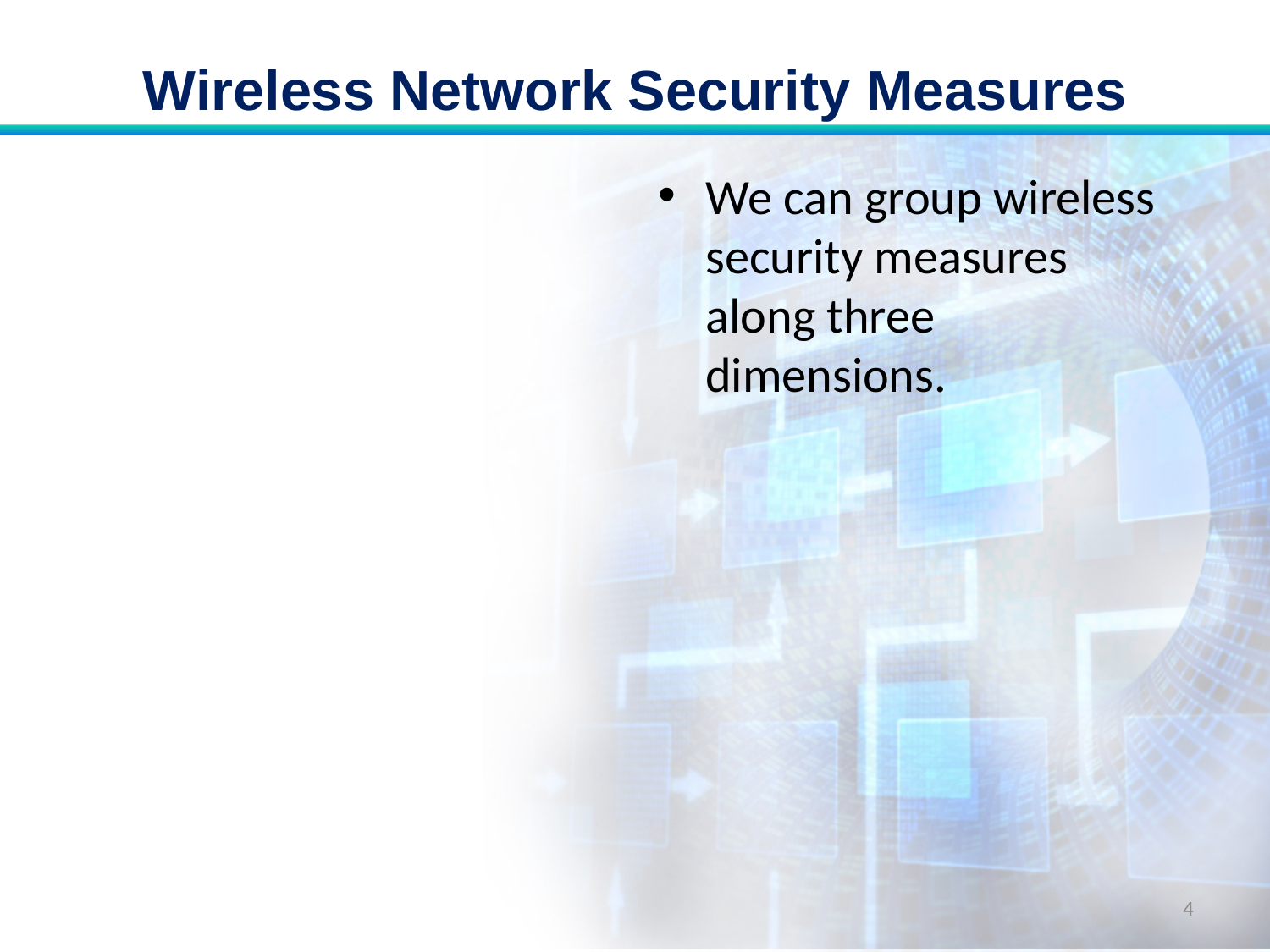

# Wireless Network Security Measures
We can group wireless security measures along three dimensions.
4